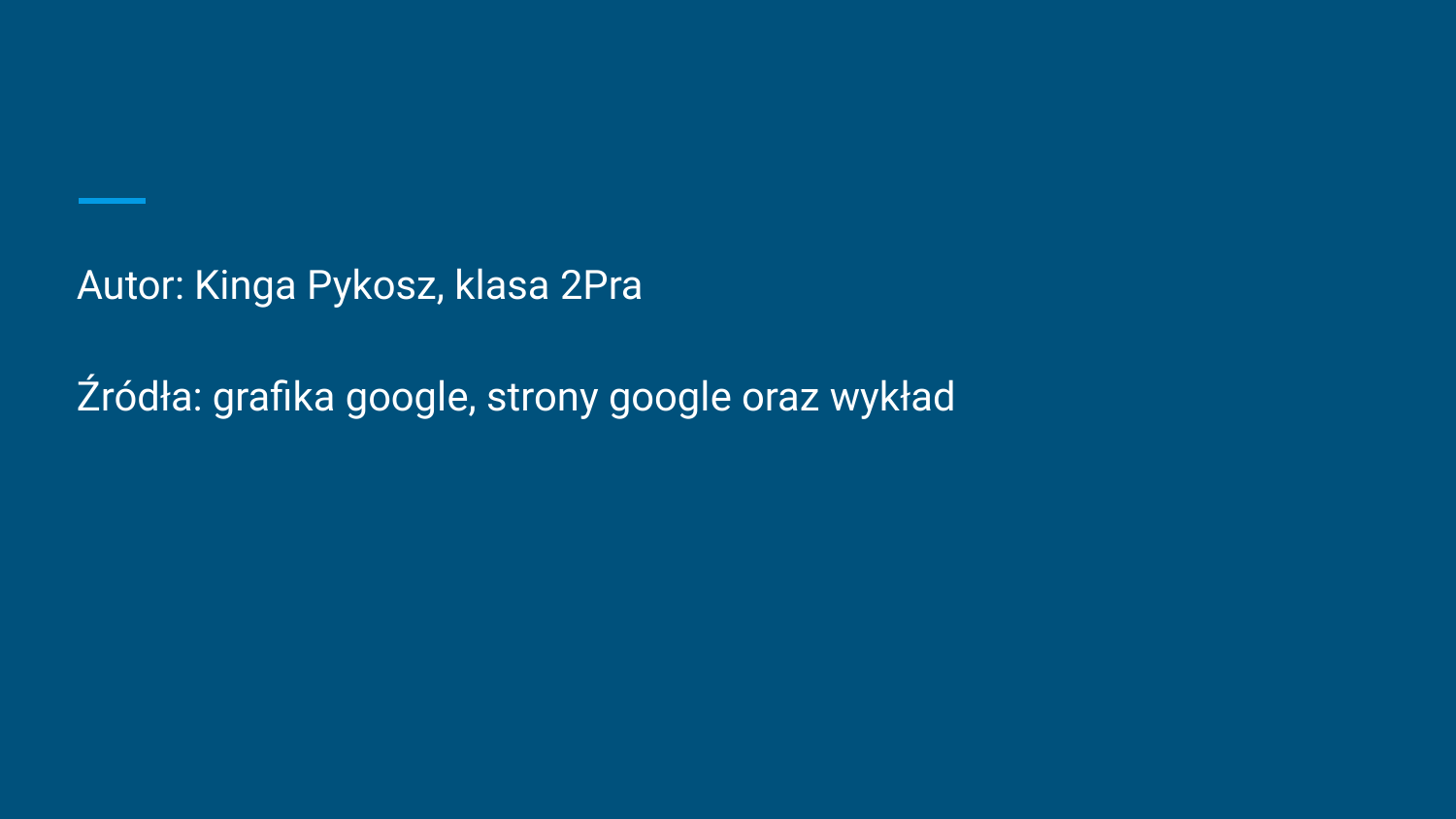

Autor: Kinga Pykosz, klasa 2Pra
Źródła: grafika google, strony google oraz wykład